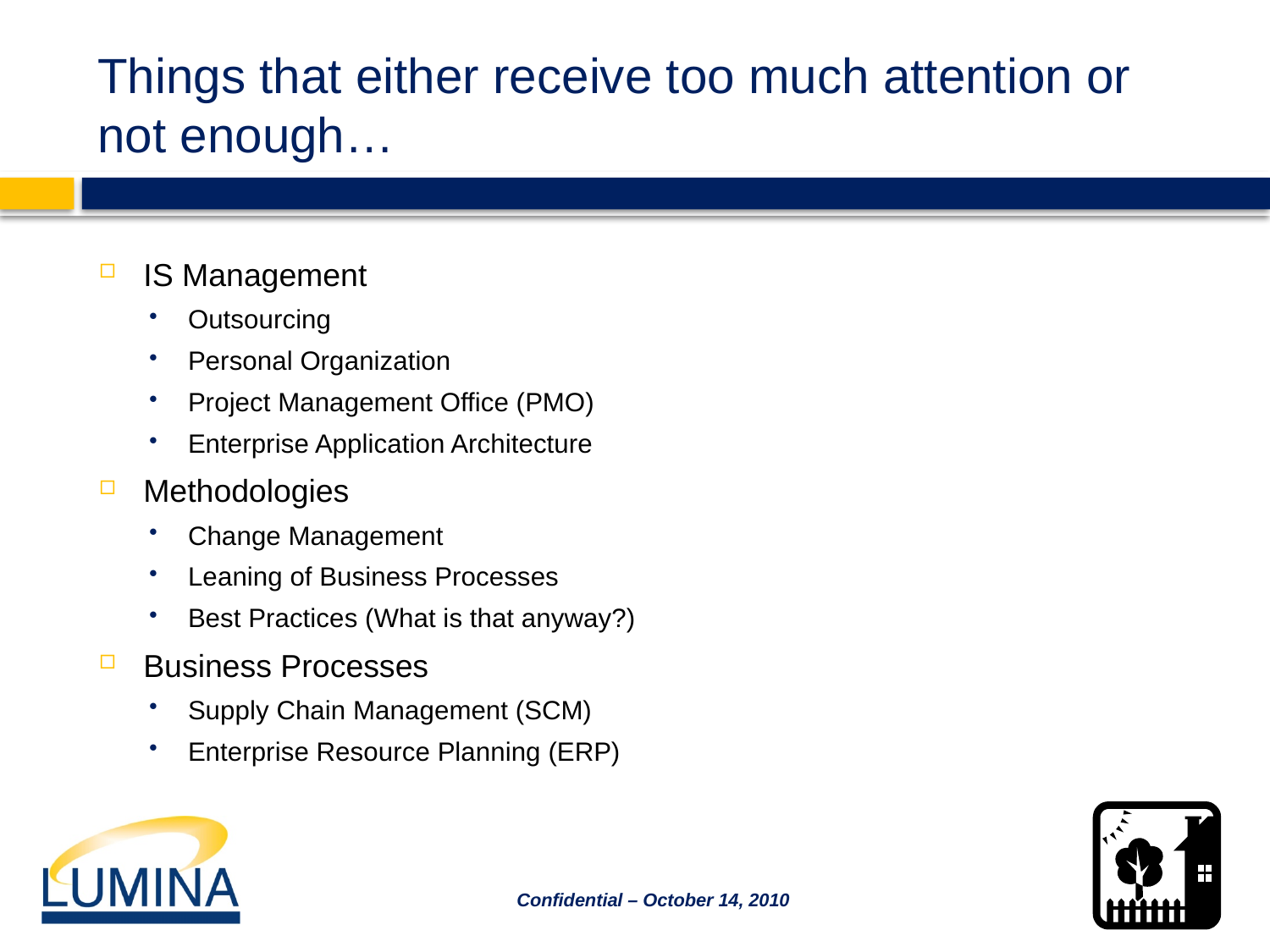

# Things that either receive too much attention or not enough…
IS Management
Outsourcing
Personal Organization
Project Management Office (PMO)
Enterprise Application Architecture
Methodologies
Change Management
Leaning of Business Processes
Best Practices (What is that anyway?)
Business Processes
Supply Chain Management (SCM)
Enterprise Resource Planning (ERP)